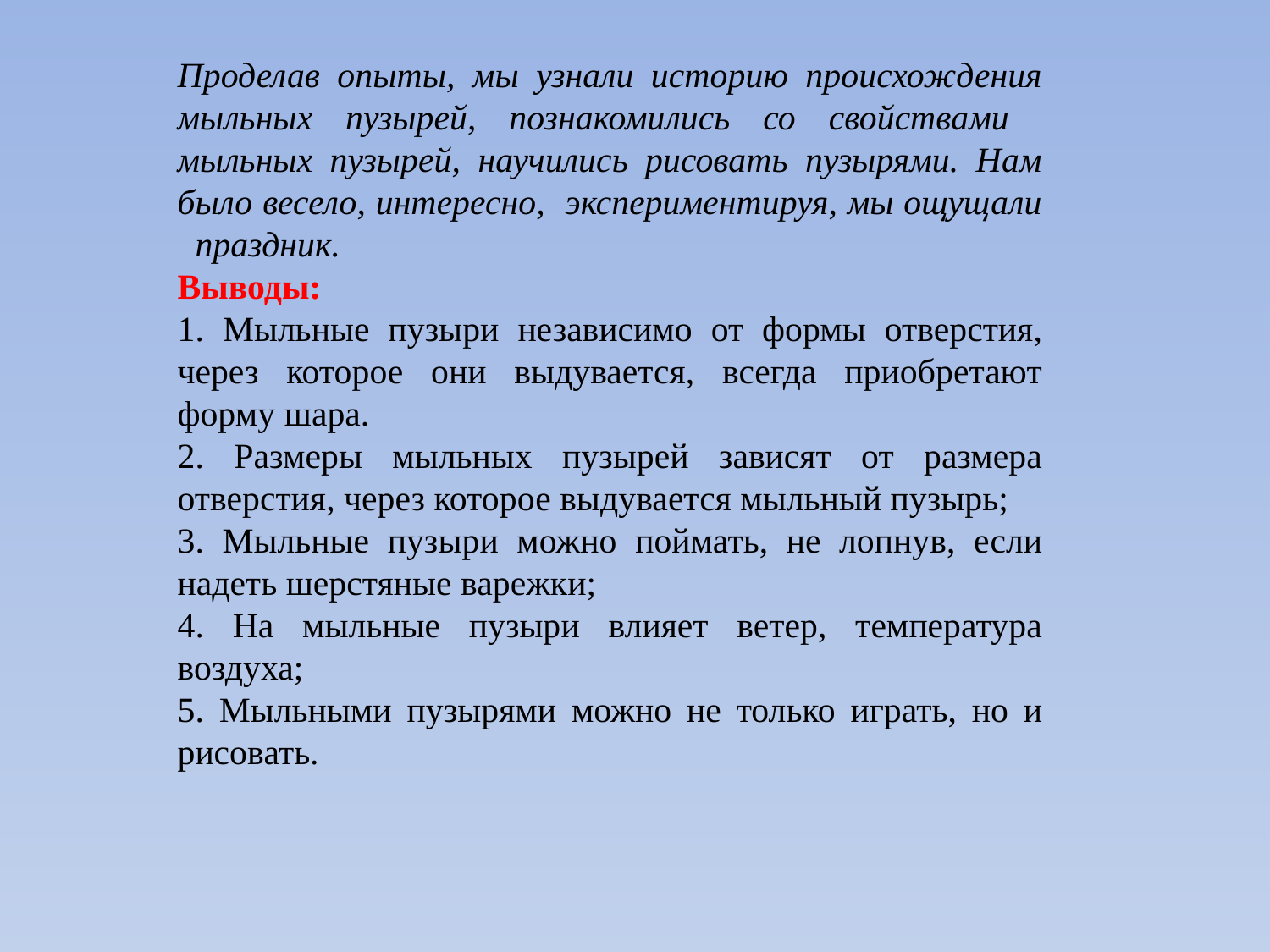

Проделав опыты, мы узнали историю происхождения мыльных пузырей, познакомились со свойствами  мыльных пузырей, научились рисовать пузырями. Нам было весело, интересно,  экспериментируя, мы ощущали   праздник.
Выводы:
1. Мыльные пузыри независимо от формы отверстия, через которое они выдувается, всегда приобретают форму шара.
2. Размеры мыльных пузырей зависят от размера отверстия, через которое выдувается мыльный пузырь;
3. Мыльные пузыри можно поймать, не лопнув, если надеть шерстяные варежки;
4. На мыльные пузыри влияет ветер, температура воздуха;
5. Мыльными пузырями можно не только играть, но и рисовать.